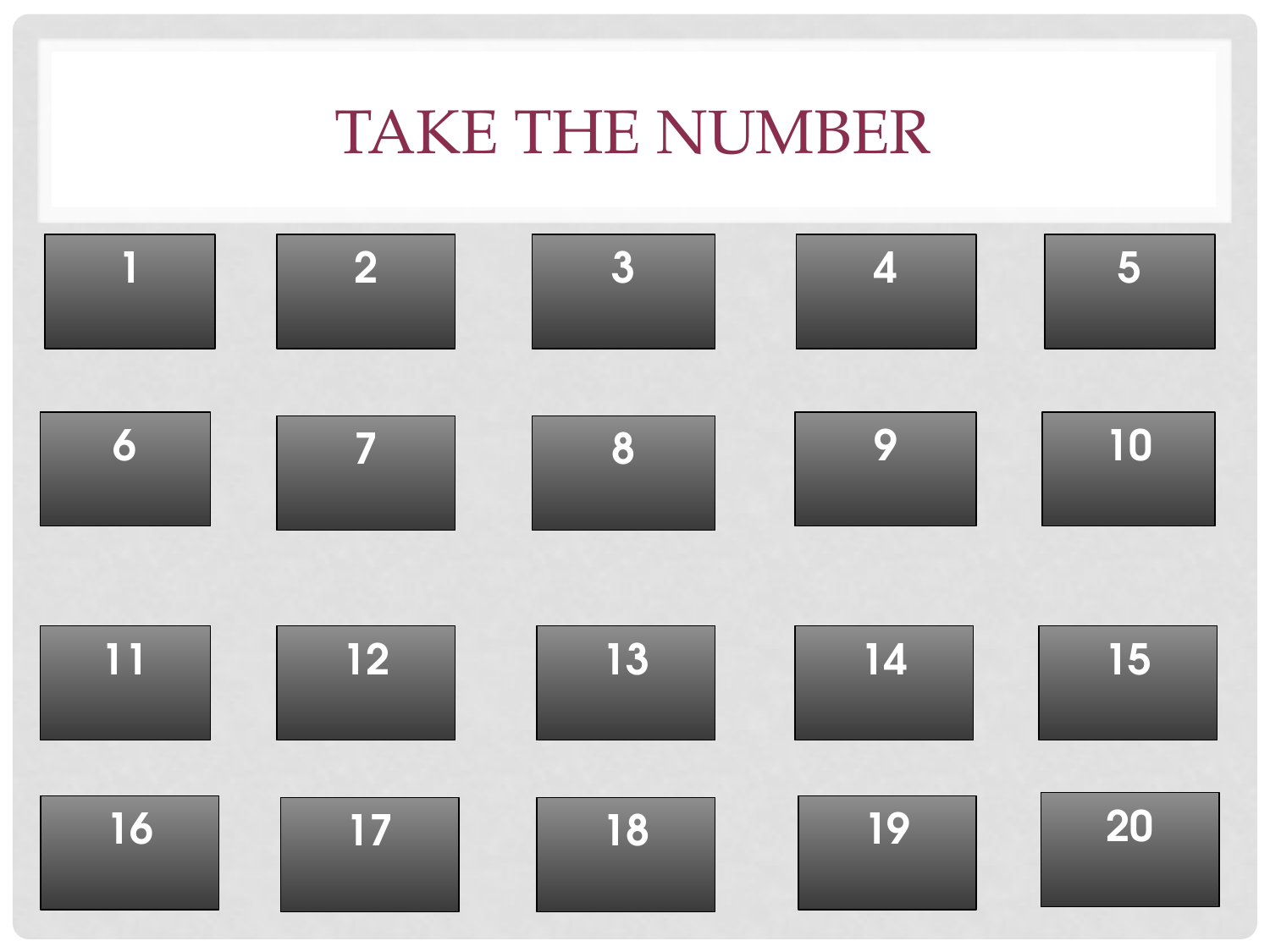

# Take the number
1

2

3

4

5

9

10

6

8

7

11

12

13

14

15

20

19

16

17

18